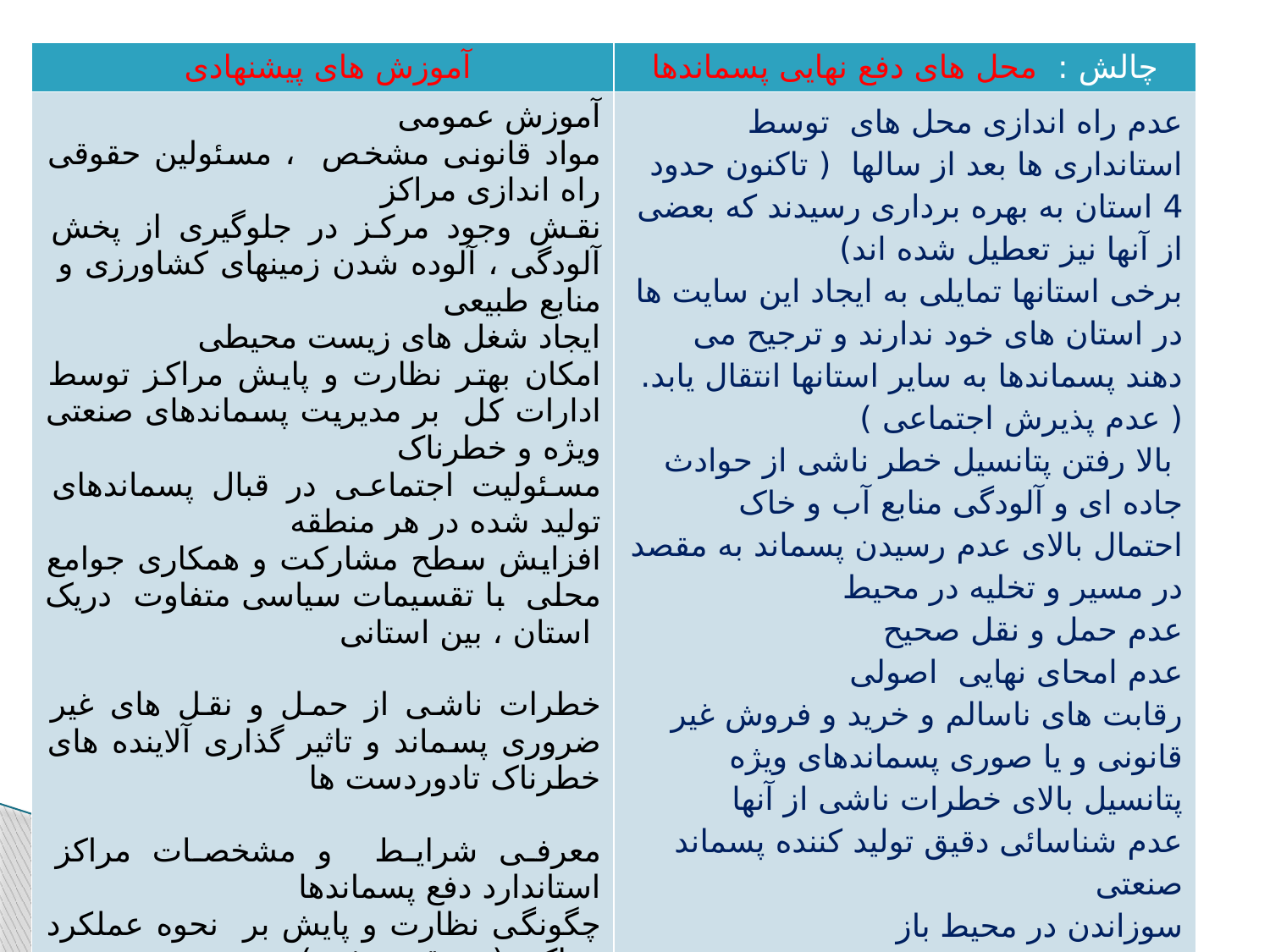

| آموزش های پیشنهادی | چالش : محل های دفع نهایی پسماندها |
| --- | --- |
| آموزش عمومی مواد قانونی مشخص ، مسئولین حقوقی راه اندازی مراکز نقش وجود مرکز در جلوگیری از پخش آلودگی ، آلوده شدن زمینهای کشاورزی و منابع طبیعی ایجاد شغل های زیست محیطی امکان بهتر نظارت و پایش مراکز توسط ادارات کل بر مدیریت پسماندهای صنعتی ویژه و خطرناک مسئولیت اجتماعی در قبال پسماندهای تولید شده در هر منطقه افزایش سطح مشارکت و همکاری جوامع محلی با تقسیمات سیاسی متفاوت دریک استان ، بین استانی خطرات ناشی از حمل و نقل های غیر ضروری پسماند و تاثیر گذاری آلاینده های خطرناک تادوردست ها معرفی شرایط و مشخصات مراکز استاندارد دفع پسماندها چگونگی نظارت و پایش بر نحوه عملکرد مراکز (حقوقی و فنی) چگونگی نظارت بر پایش اثرات سوء احتمالی مراکز مذکور بر منابع زیستی | عدم راه اندازی محل های توسط استانداری ها بعد از سالها ( تاکنون حدود 4 استان به بهره برداری رسیدند که بعضی از آنها نیز تعطیل شده اند) برخی استانها تمایلی به ایجاد این سایت ها در استان های خود ندارند و ترجیح می دهند پسماندها به سایر استانها انتقال یابد. ( عدم پذیرش اجتماعی ) بالا رفتن پتانسیل خطر ناشی از حوادث جاده ای و آلودگی منابع آب و خاک احتمال بالای عدم رسیدن پسماند به مقصد در مسیر و تخلیه در محیط عدم حمل و نقل صحیح عدم امحای نهایی اصولی رقابت های ناسالم و خرید و فروش غیر قانونی و یا صوری پسماندهای ویژه پتانسیل بالای خطرات ناشی از آنها عدم شناسائی دقیق تولید کننده پسماند صنعتی سوزاندن در محیط باز |